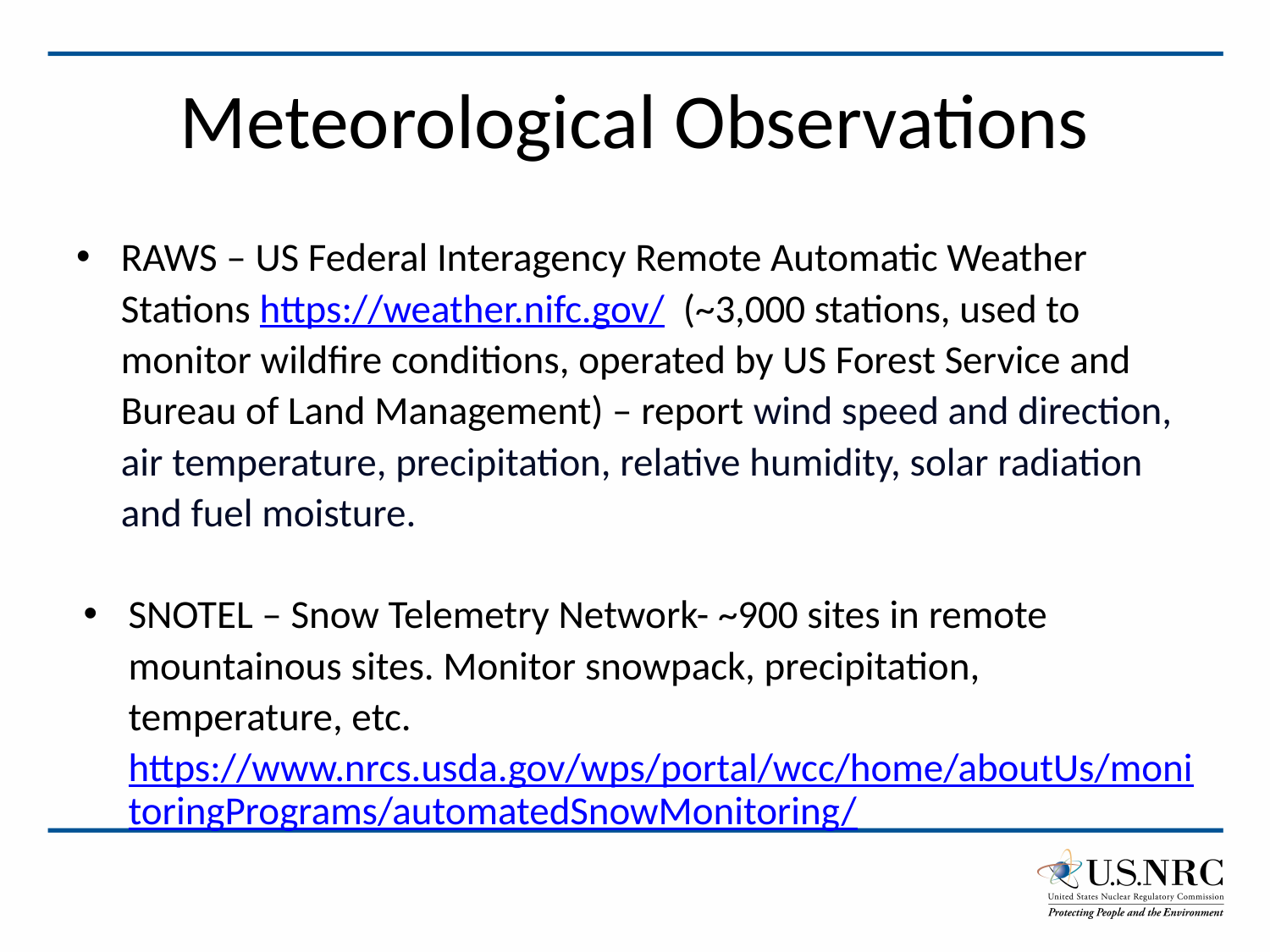

# Meteorological Observations
RAWS – US Federal Interagency Remote Automatic Weather Stations https://weather.nifc.gov/  (~3,000 stations, used to monitor wildfire conditions, operated by US Forest Service and Bureau of Land Management) – report wind speed and direction, air temperature, precipitation, relative humidity, solar radiation and fuel moisture.

SNOTEL – Snow Telemetry Network- ~900 sites in remote mountainous sites. Monitor snowpack, precipitation, temperature, etc.  https://www.nrcs.usda.gov/wps/portal/wcc/home/aboutUs/monitoringPrograms/automatedSnowMonitoring/